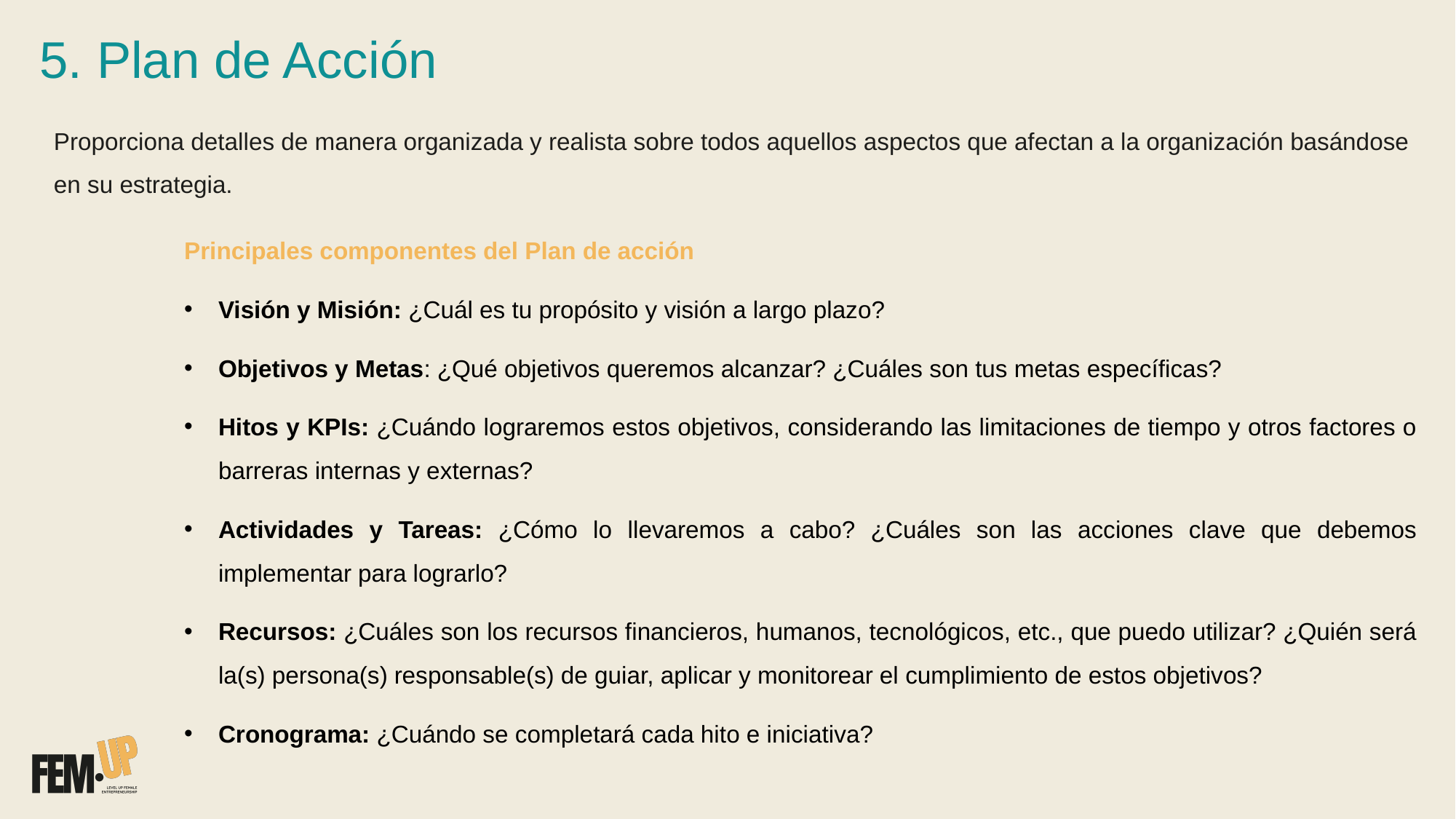

5. Plan de Acción
Proporciona detalles de manera organizada y realista sobre todos aquellos aspectos que afectan a la organización basándose en su estrategia.
Principales componentes del Plan de acción
Visión y Misión: ¿Cuál es tu propósito y visión a largo plazo?
Objetivos y Metas: ¿Qué objetivos queremos alcanzar? ¿Cuáles son tus metas específicas?
Hitos y KPIs: ¿Cuándo lograremos estos objetivos, considerando las limitaciones de tiempo y otros factores o barreras internas y externas?
Actividades y Tareas: ¿Cómo lo llevaremos a cabo? ¿Cuáles son las acciones clave que debemos implementar para lograrlo?
Recursos: ¿Cuáles son los recursos financieros, humanos, tecnológicos, etc., que puedo utilizar? ¿Quién será la(s) persona(s) responsable(s) de guiar, aplicar y monitorear el cumplimiento de estos objetivos?
Cronograma: ¿Cuándo se completará cada hito e iniciativa?